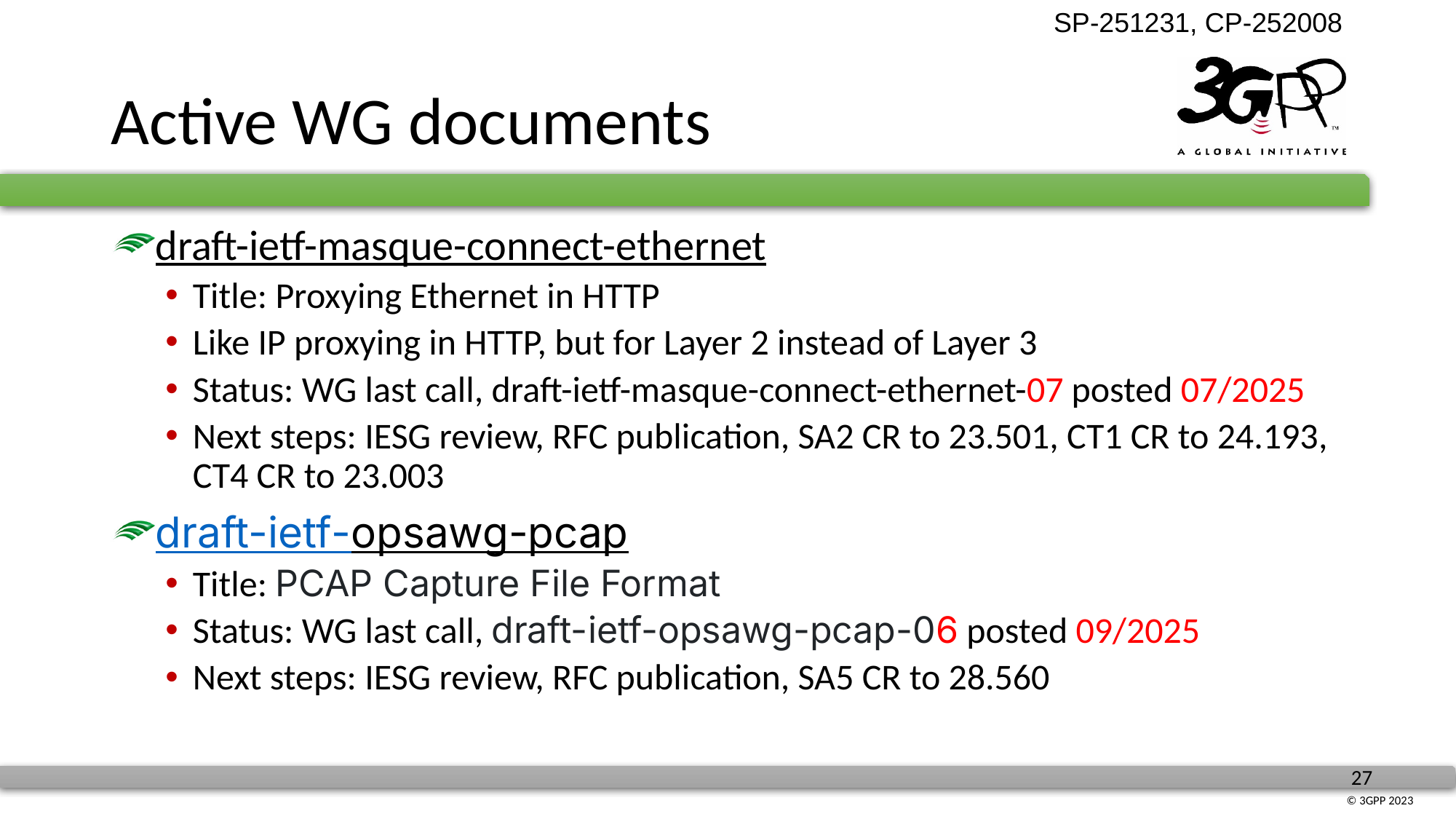

# Active WG documents

draft-ietf-masque-connect-ethernet
Title: Proxying Ethernet in HTTP
Like IP proxying in HTTP, but for Layer 2 instead of Layer 3
Status: WG last call, draft-ietf-masque-connect-ethernet-07 posted 07/2025
Next steps: IESG review, RFC publication, SA2 CR to 23.501, CT1 CR to 24.193, CT4 CR to 23.003
draft-ietf-opsawg-pcap
Title: PCAP Capture File Format
Status: WG last call, draft-ietf-opsawg-pcap-06 posted 09/2025
Next steps: IESG review, RFC publication, SA5 CR to 28.560